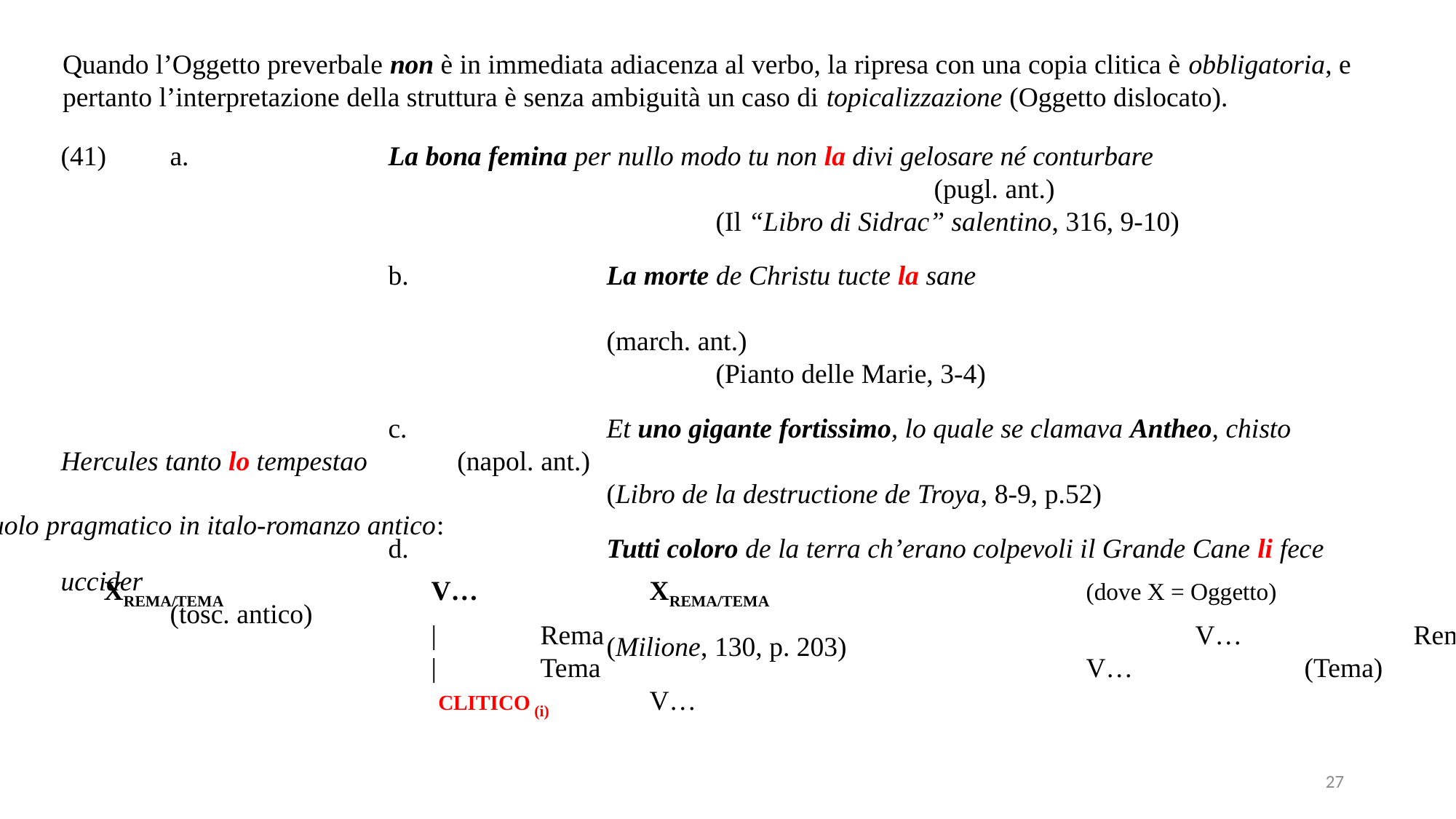

Quando l’Oggetto preverbale non è in immediata adiacenza al verbo, la ripresa con una copia clitica è obbligatoria, e
pertanto l’interpretazione della struttura è senza ambiguità un caso di topicalizzazione (Oggetto dislocato).
(41)	a.		La bona femina per nullo modo tu non la divi gelosare né conturbare              										(pugl. ant.)
						(Il “Libro di Sidrac” salentino, 316, 9-10)

			b.		La morte de Christu tucte la sane						                                                												(march. ant.)
						(Pianto delle Marie, 3-4)

			c.		Et uno gigante fortissimo, lo quale se clamava Antheo, chisto Hercules tanto lo tempestao	          (napol. ant.)
					(Libro de la destructione de Troya, 8-9, p.52)

			d.		Tutti coloro de la terra ch’erano colpevoli il Grande Cane li fece uccider													(tosc. antico)
					(Milione, 130, p. 203)
(42)	La posizione dell’Oggetto in correlazione con il ruolo pragmatico in italo-romanzo antico:

			Periferia 		|	Xrema/tema		V…		Xrema/tema			(dove X = Oggetto)

										|	Rema						V…		Rema
										|	Tema 					V…		(Tema)
					Tema (i) 	|				 clitico (i)	V…
27